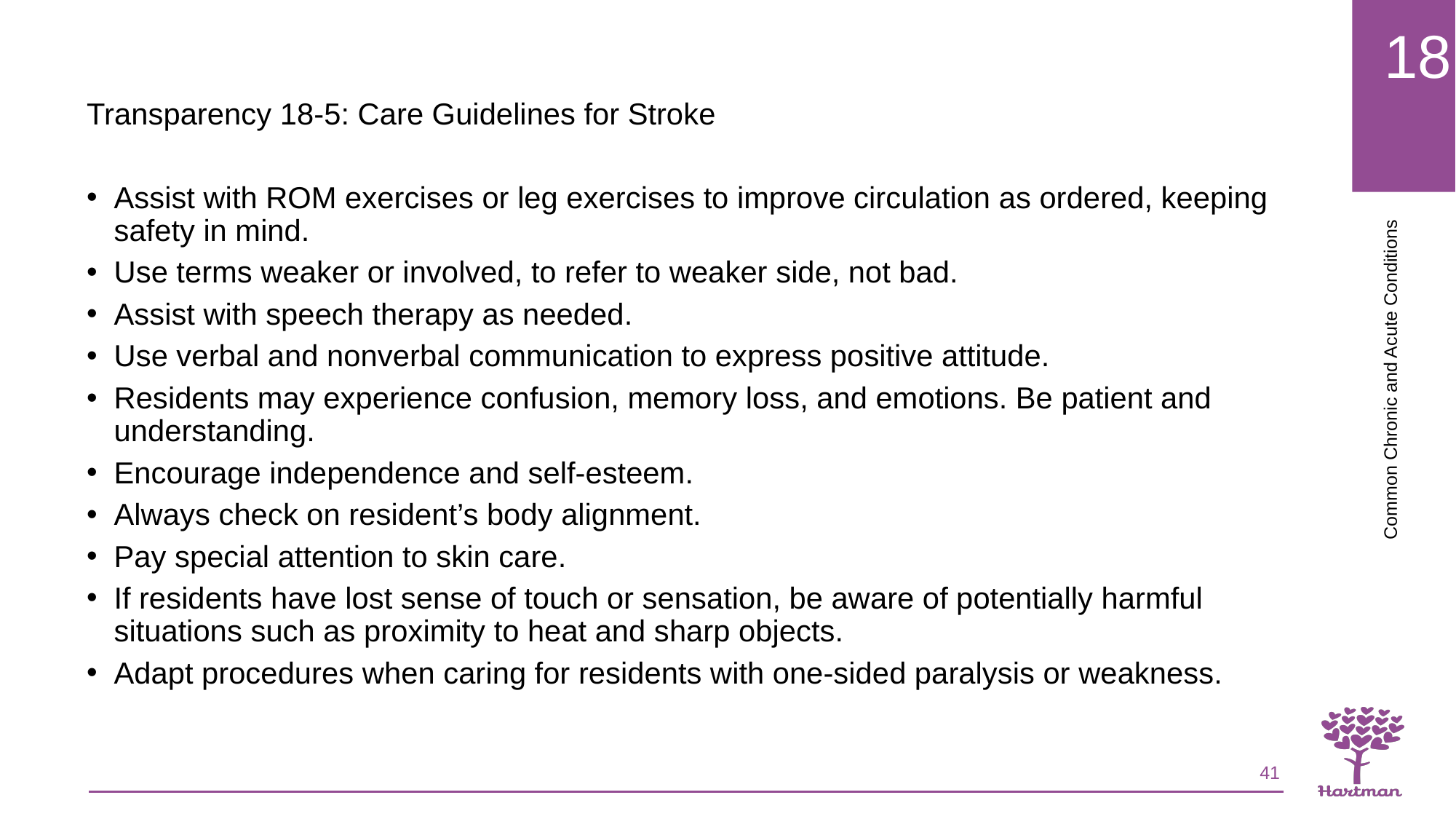

Transparency 18-5: Care Guidelines for Stroke

Assist with ROM exercises or leg exercises to improve circulation as ordered, keeping safety in mind.
Use terms weaker or involved, to refer to weaker side, not bad.
Assist with speech therapy as needed.
Use verbal and nonverbal communication to express positive attitude.
Residents may experience confusion, memory loss, and emotions. Be patient and understanding.
Encourage independence and self-esteem.
Always check on resident’s body alignment.
Pay special attention to skin care.
If residents have lost sense of touch or sensation, be aware of potentially harmful situations such as proximity to heat and sharp objects.
Adapt procedures when caring for residents with one-sided paralysis or weakness.

41